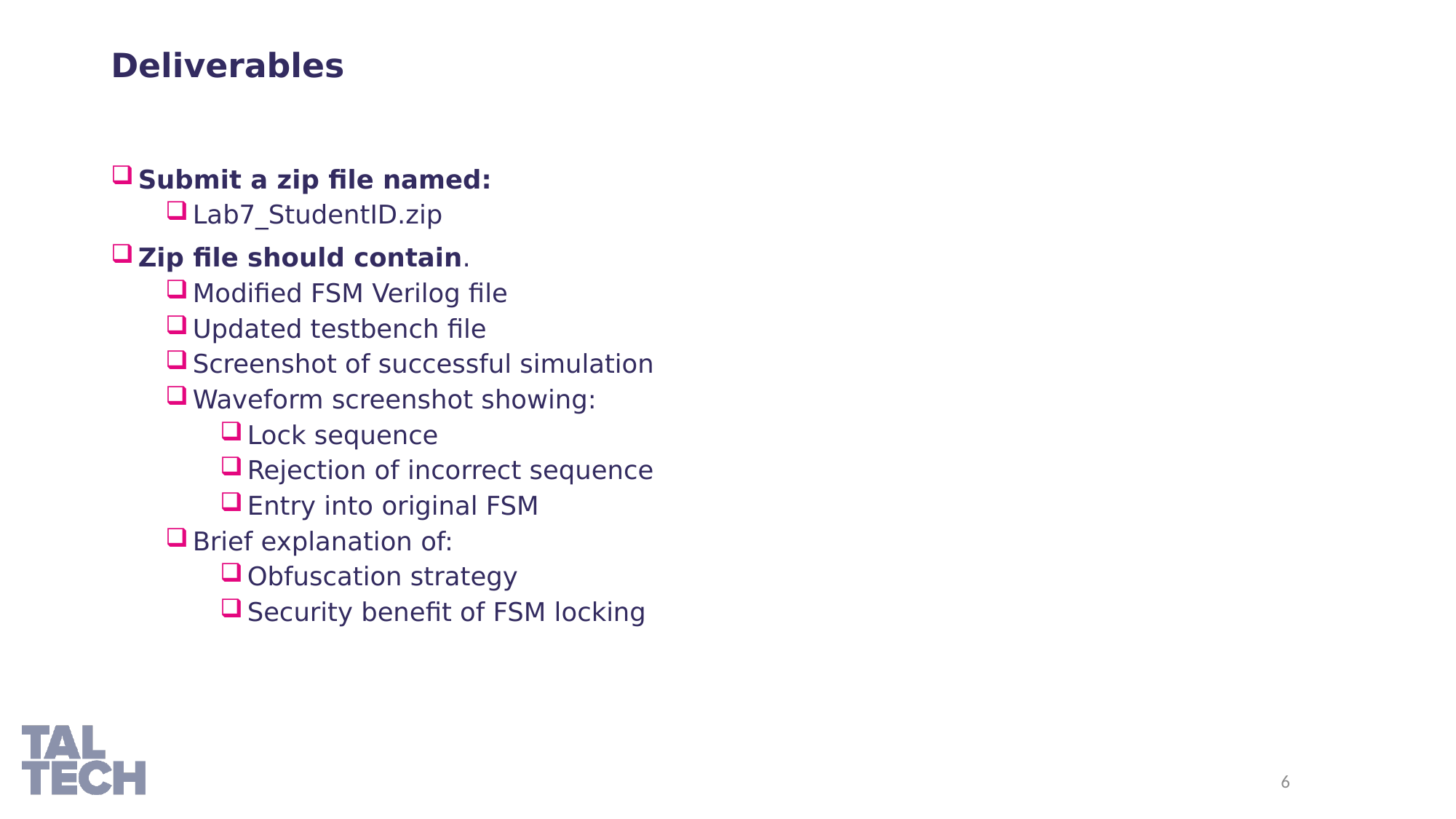

# Deliverables
Submit a zip file named:
Lab7_StudentID.zip
Zip file should contain.
Modified FSM Verilog file
Updated testbench file
Screenshot of successful simulation
Waveform screenshot showing:
Lock sequence
Rejection of incorrect sequence
Entry into original FSM
Brief explanation of:
Obfuscation strategy
Security benefit of FSM locking

6